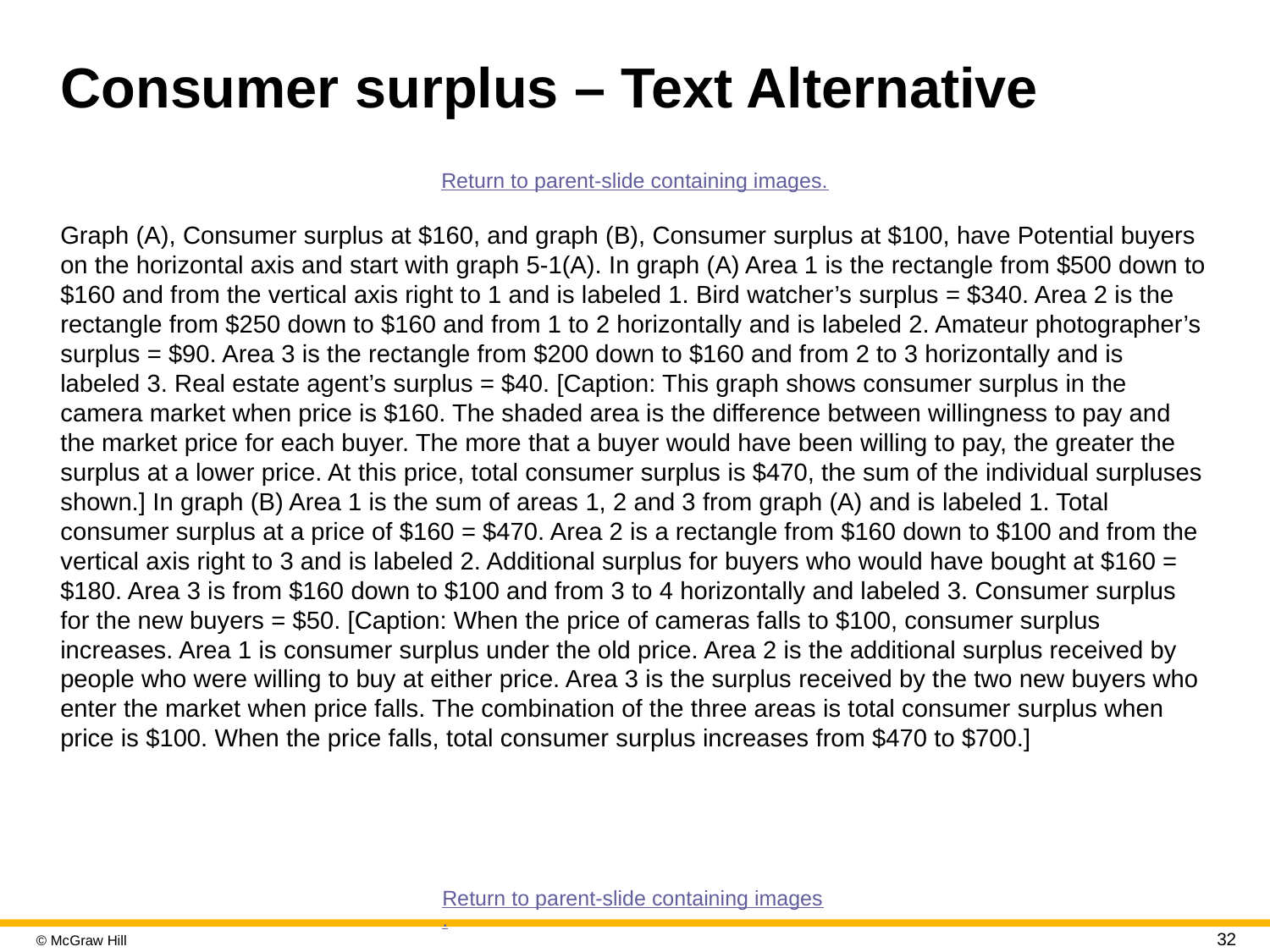

# Consumer surplus – Text Alternative
Return to parent-slide containing images.
Graph (A), Consumer surplus at $160, and graph (B), Consumer surplus at $100, have Potential buyers on the horizontal axis and start with graph 5-1(A). In graph (A) Area 1 is the rectangle from $500 down to $160 and from the vertical axis right to 1 and is labeled 1. Bird watcher’s surplus = $340. Area 2 is the rectangle from $250 down to $160 and from 1 to 2 horizontally and is labeled 2. Amateur photographer’s surplus = $90. Area 3 is the rectangle from $200 down to $160 and from 2 to 3 horizontally and is labeled 3. Real estate agent’s surplus = $40. [Caption: This graph shows consumer surplus in the camera market when price is $160. The shaded area is the difference between willingness to pay and the market price for each buyer. The more that a buyer would have been willing to pay, the greater the surplus at a lower price. At this price, total consumer surplus is $470, the sum of the individual surpluses shown.] In graph (B) Area 1 is the sum of areas 1, 2 and 3 from graph (A) and is labeled 1. Total consumer surplus at a price of $160 = $470. Area 2 is a rectangle from $160 down to $100 and from the vertical axis right to 3 and is labeled 2. Additional surplus for buyers who would have bought at $160 = $180. Area 3 is from $160 down to $100 and from 3 to 4 horizontally and labeled 3. Consumer surplus for the new buyers = $50. [Caption: When the price of cameras falls to $100, consumer surplus increases. Area 1 is consumer surplus under the old price. Area 2 is the additional surplus received by people who were willing to buy at either price. Area 3 is the surplus received by the two new buyers who enter the market when price falls. The combination of the three areas is total consumer surplus when price is $100. When the price falls, total consumer surplus increases from $470 to $700.]
Return to parent-slide containing images.